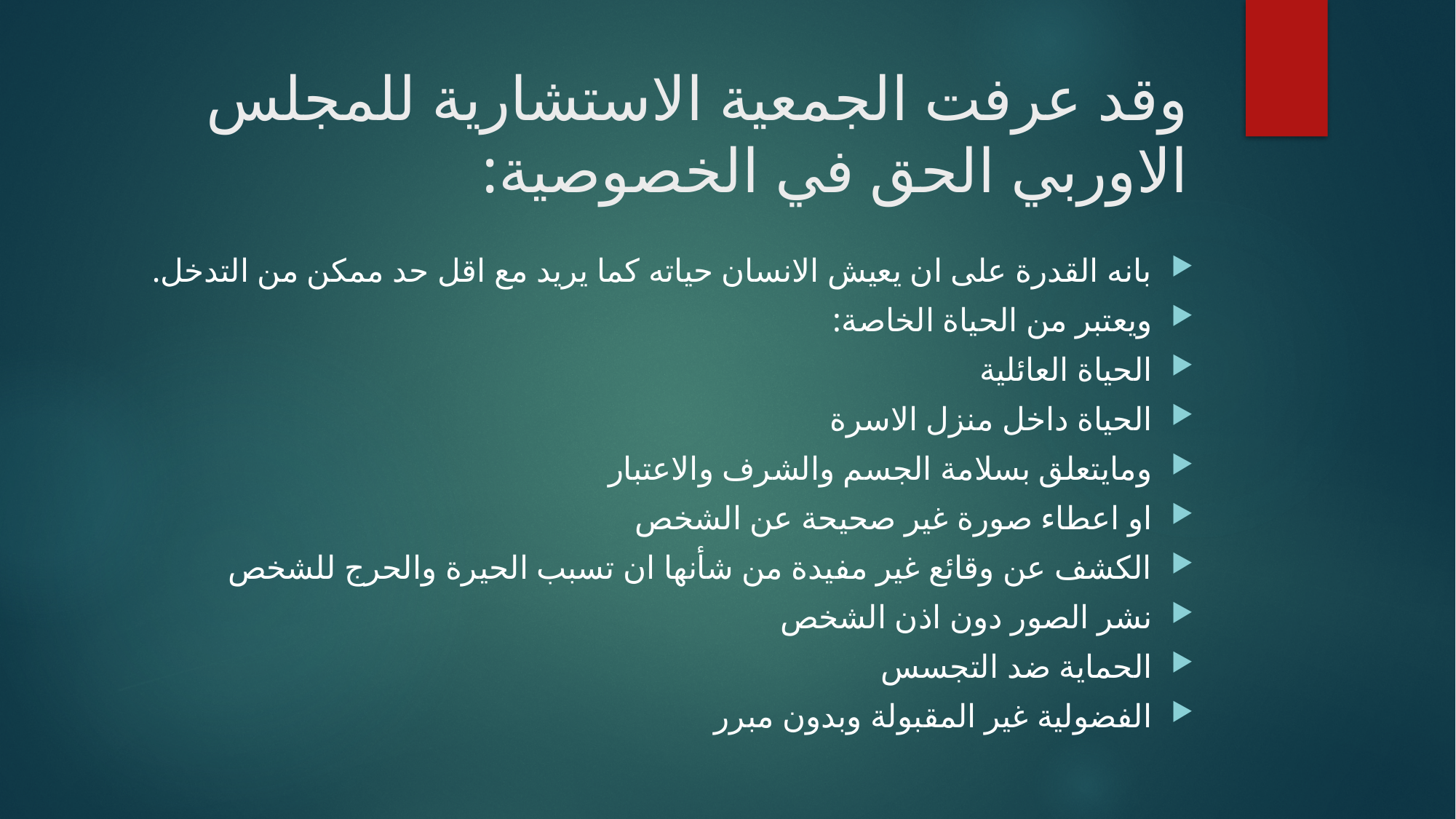

# وقد عرفت الجمعية الاستشارية للمجلس الاوربي الحق في الخصوصية:
بانه القدرة على ان يعيش الانسان حياته كما يريد مع اقل حد ممكن من التدخل.
ويعتبر من الحياة الخاصة:
الحياة العائلية
الحياة داخل منزل الاسرة
ومايتعلق بسلامة الجسم والشرف والاعتبار
او اعطاء صورة غير صحيحة عن الشخص
الكشف عن وقائع غير مفيدة من شأنها ان تسبب الحيرة والحرج للشخص
نشر الصور دون اذن الشخص
الحماية ضد التجسس
الفضولية غير المقبولة وبدون مبرر